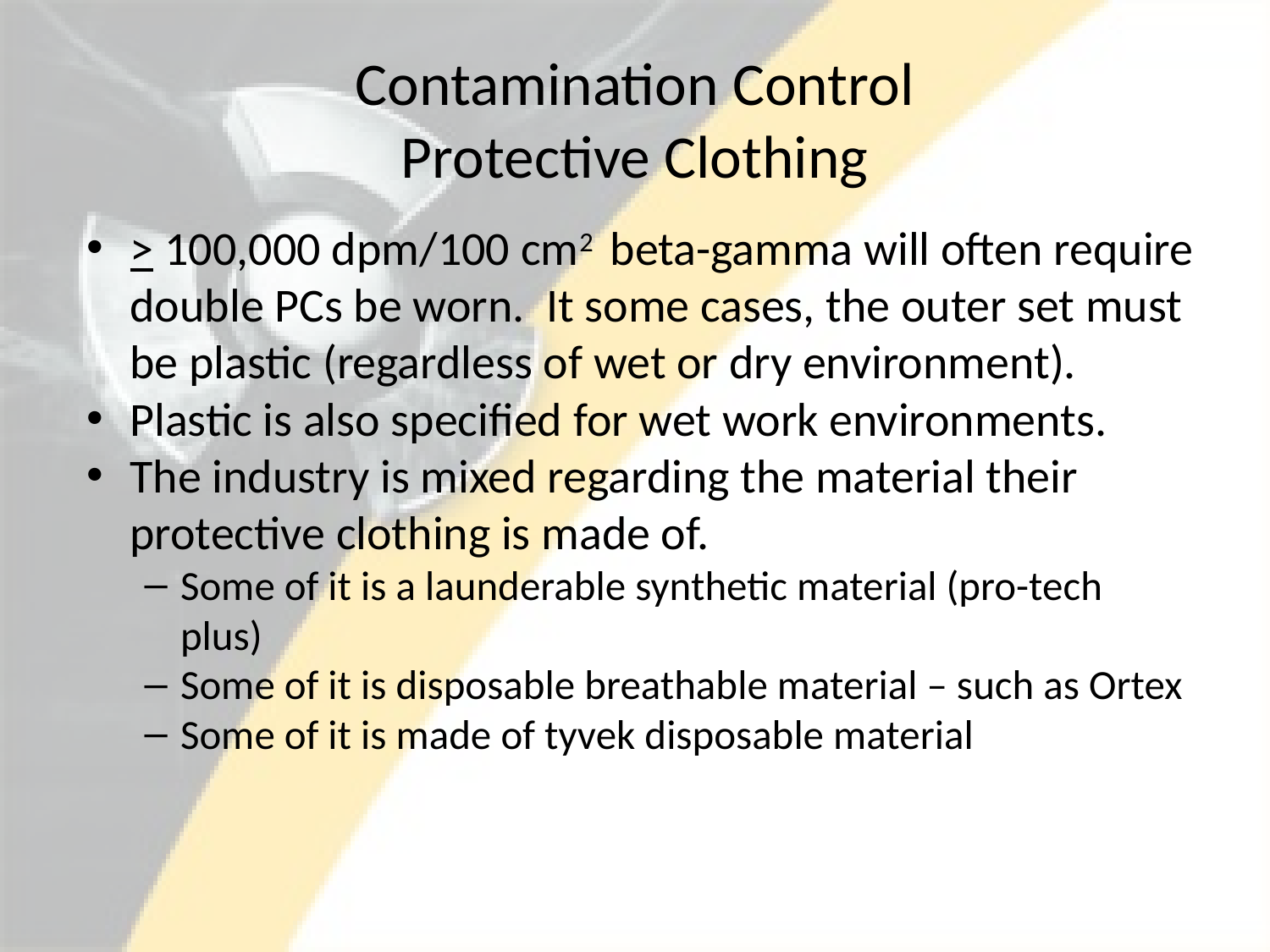

# Contamination Control Protective Clothing
> 100,000 dpm/100 cm2  beta-gamma will often require double PCs be worn.  It some cases, the outer set must be plastic (regardless of wet or dry environment).
Plastic is also specified for wet work environments.
The industry is mixed regarding the material their protective clothing is made of.
Some of it is a launderable synthetic material (pro-tech plus)
Some of it is disposable breathable material – such as Ortex
Some of it is made of tyvek disposable material